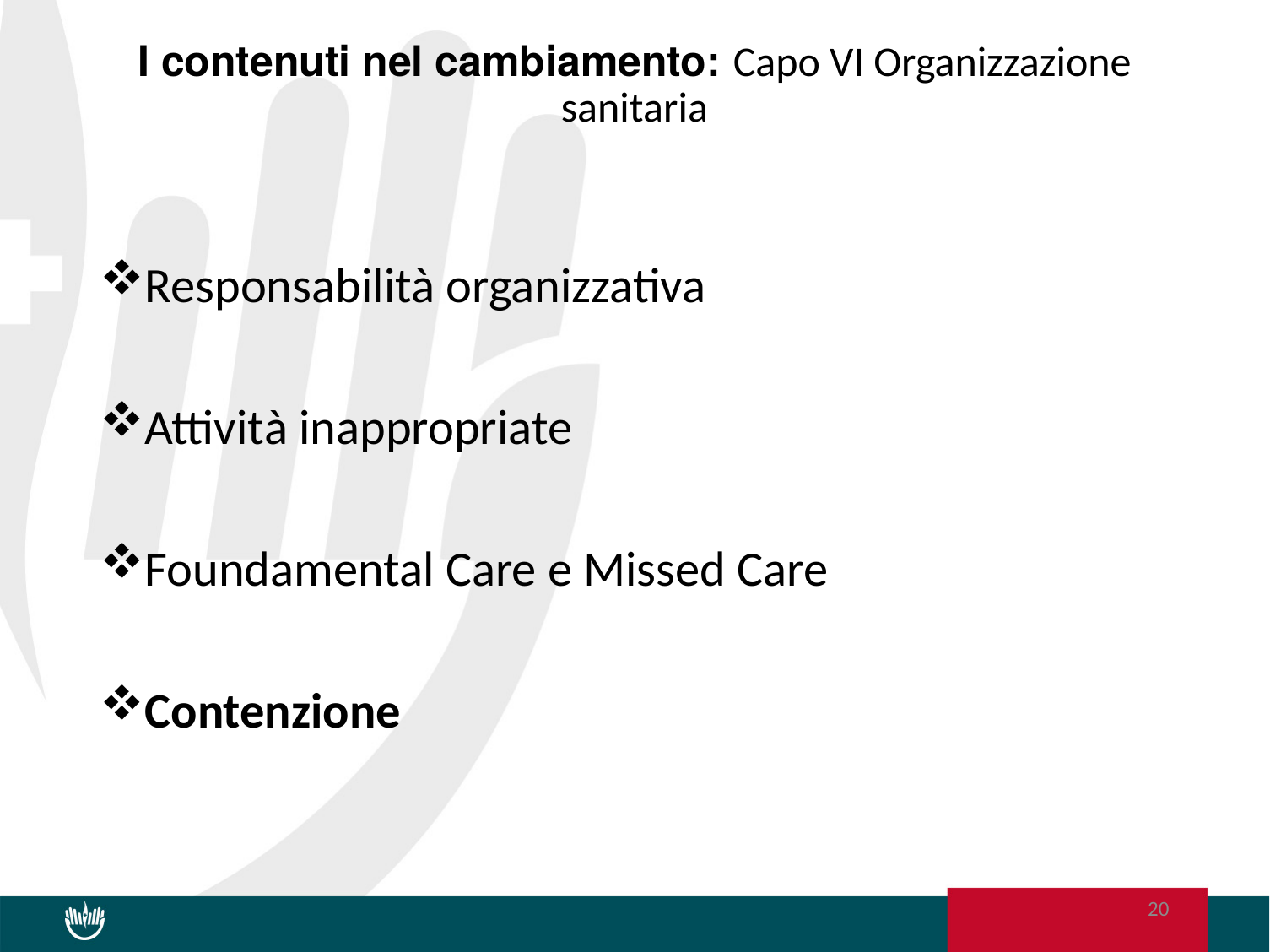

# I contenuti nel cambiamento: Capo VI Organizzazione sanitaria
Responsabilità organizzativa

Attività inappropriate

Foundamental Care e Missed Care

Contenzione

20